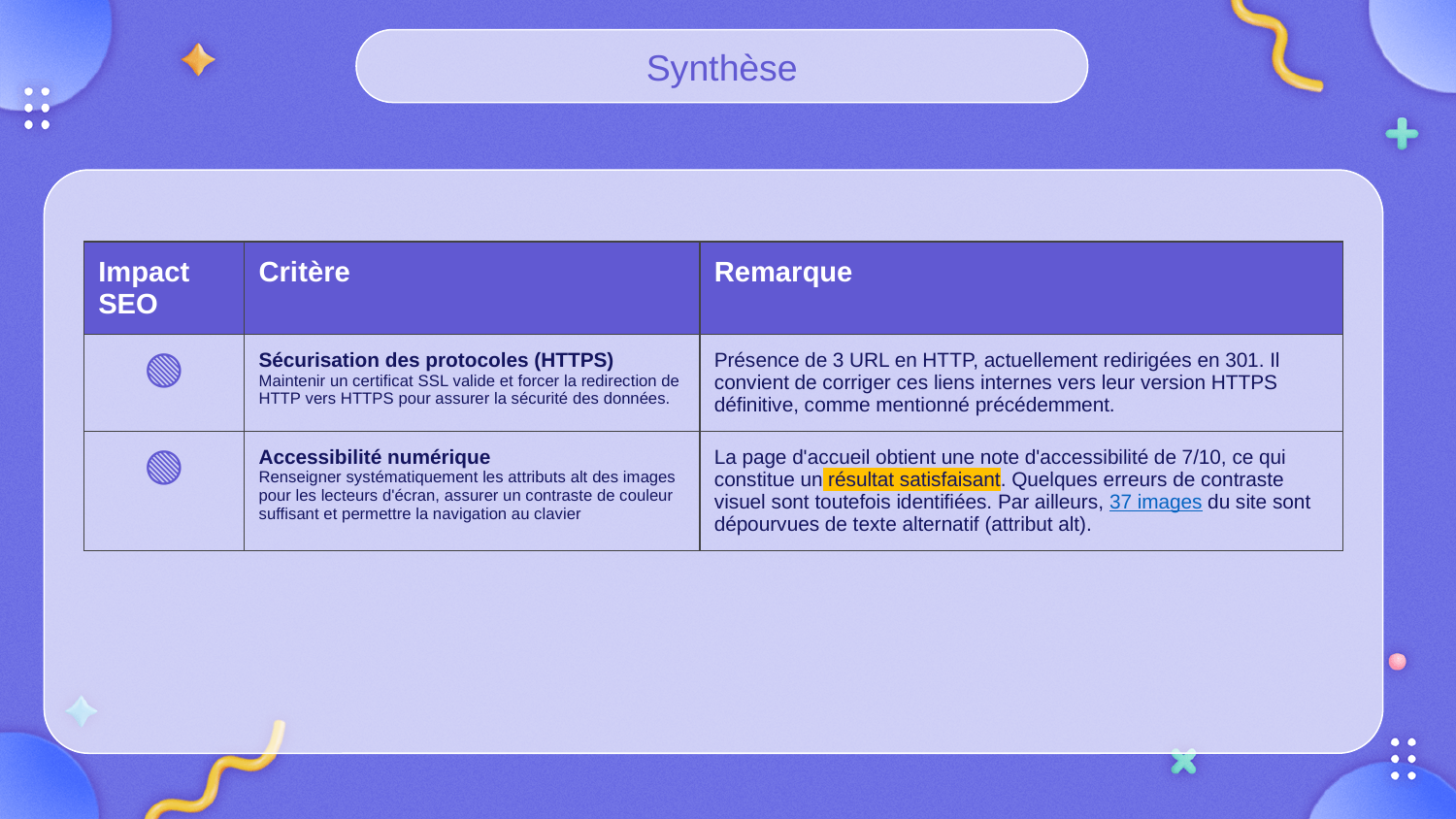

Synthèse

| Impact SEO | Critère | Remarque |
| --- | --- | --- |
| 🟢 | Sécurisation des protocoles (HTTPS) Maintenir un certificat SSL valide et forcer la redirection de HTTP vers HTTPS pour assurer la sécurité des données. | Présence de 3 URL en HTTP, actuellement redirigées en 301. Il convient de corriger ces liens internes vers leur version HTTPS définitive, comme mentionné précédemment. |
| 🟢 | Accessibilité numérique Renseigner systématiquement les attributs alt des images pour les lecteurs d'écran, assurer un contraste de couleur suffisant et permettre la navigation au clavier | La page d'accueil obtient une note d'accessibilité de 7/10, ce qui constitue un résultat satisfaisant. Quelques erreurs de contraste visuel sont toutefois identifiées. Par ailleurs, 37 images du site sont dépourvues de texte alternatif (attribut alt). |